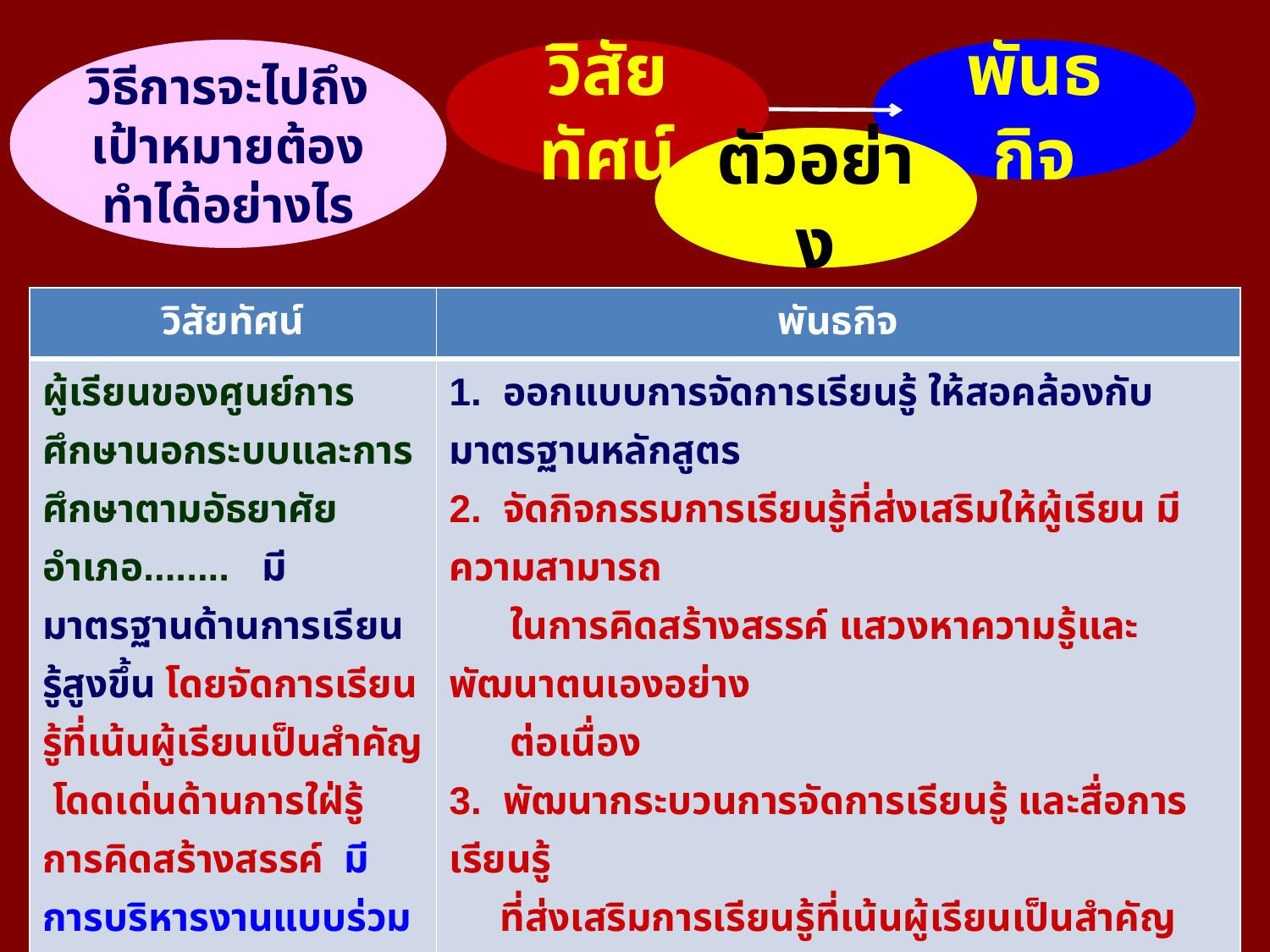

วิธีการจะไปถึงเป้าหมายต้องทำได้อย่างไร
วิสัยทัศน์
พันธกิจ
ตัวอย่าง
| วิสัยทัศน์ | พันธกิจ |
| --- | --- |
| ผู้เรียนของศูนย์การศึกษานอกระบบและการศึกษาตามอัธยาศัยอำเภอ........ มีมาตรฐานด้านการเรียนรู้สูงขึ้น โดยจัดการเรียนรู้ที่เน้นผู้เรียนเป็นสำคัญ โดดเด่นด้านการใฝ่รู้ การคิดสร้างสรรค์ มีการบริหารงานแบบร่วมสร้างสรรค์ ด้วยการมีส่วนร่วมของชุมชน | 1. ออกแบบการจัดการเรียนรู้ ให้สอคล้องกับมาตรฐานหลักสูตร 2. จัดกิจกรรมการเรียนรู้ที่ส่งเสริมให้ผู้เรียน มีความสามารถ ในการคิดสร้างสรรค์ แสวงหาความรู้และพัฒนาตนเองอย่าง ต่อเนื่อง 3. พัฒนากระบวนการจัดการเรียนรู้ และสื่อการเรียนรู้ ที่ส่งเสริมการเรียนรู้ที่เน้นผู้เรียนเป็นสำคัญ 4. พัฒนาครูผู้สอนให้มีความรู้ ทักษะในการออกแบบการจัด กิจกรรมการเรียนรู้ที่เน้นผู้เรียนเป็นสำคัญ N ......................................................................................... |